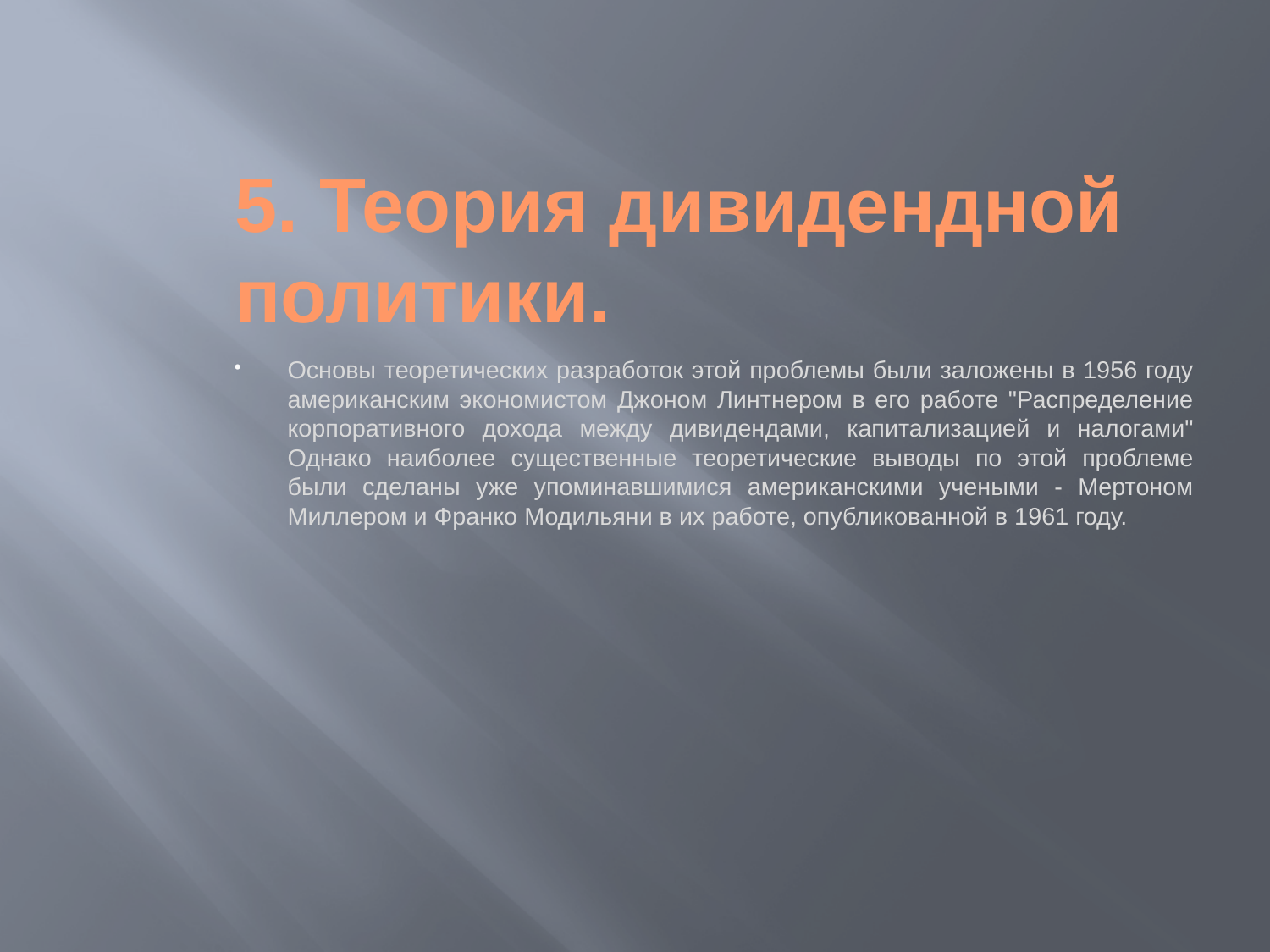

5. Теория дивидендной политики.
Основы теоретических разработок этой проблемы были заложены в 1956 году американским экономистом Джоном Линтнером в его работе "Распределение корпоративного дохода между дивидендами, капитализацией и налогами" Однако наиболее существенные теоретические выводы по этой проблеме были сделаны уже упоминавшимися американскими учеными - Мертоном Миллером и Франко Модильяни в их работе, опубликованной в 1961 году.